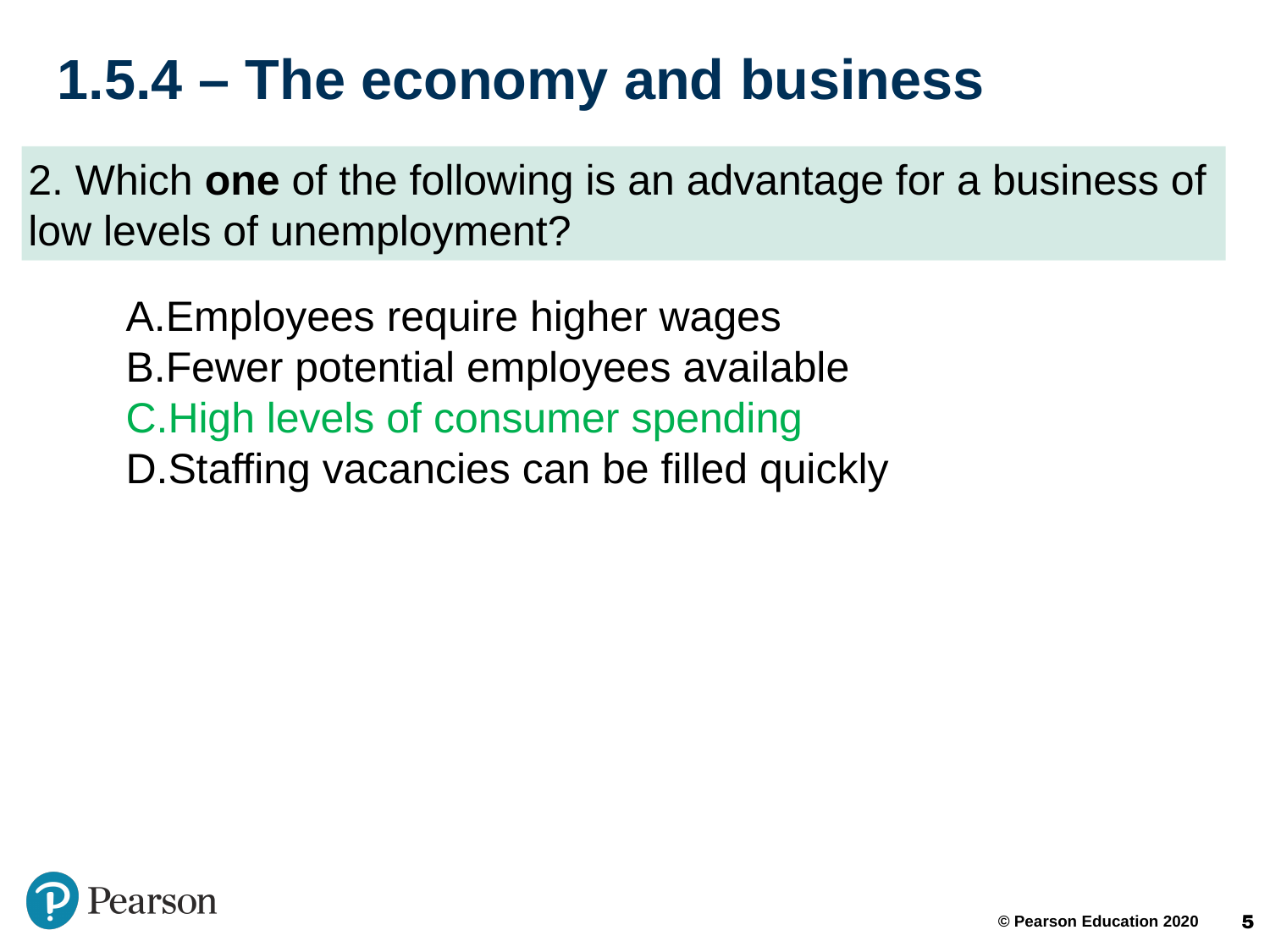

# 1.5.4 – The economy and business
2. Which one of the following is an advantage for a business of low levels of unemployment?
Employees require higher wages
Fewer potential employees available
High levels of consumer spending
Staffing vacancies can be filled quickly
5